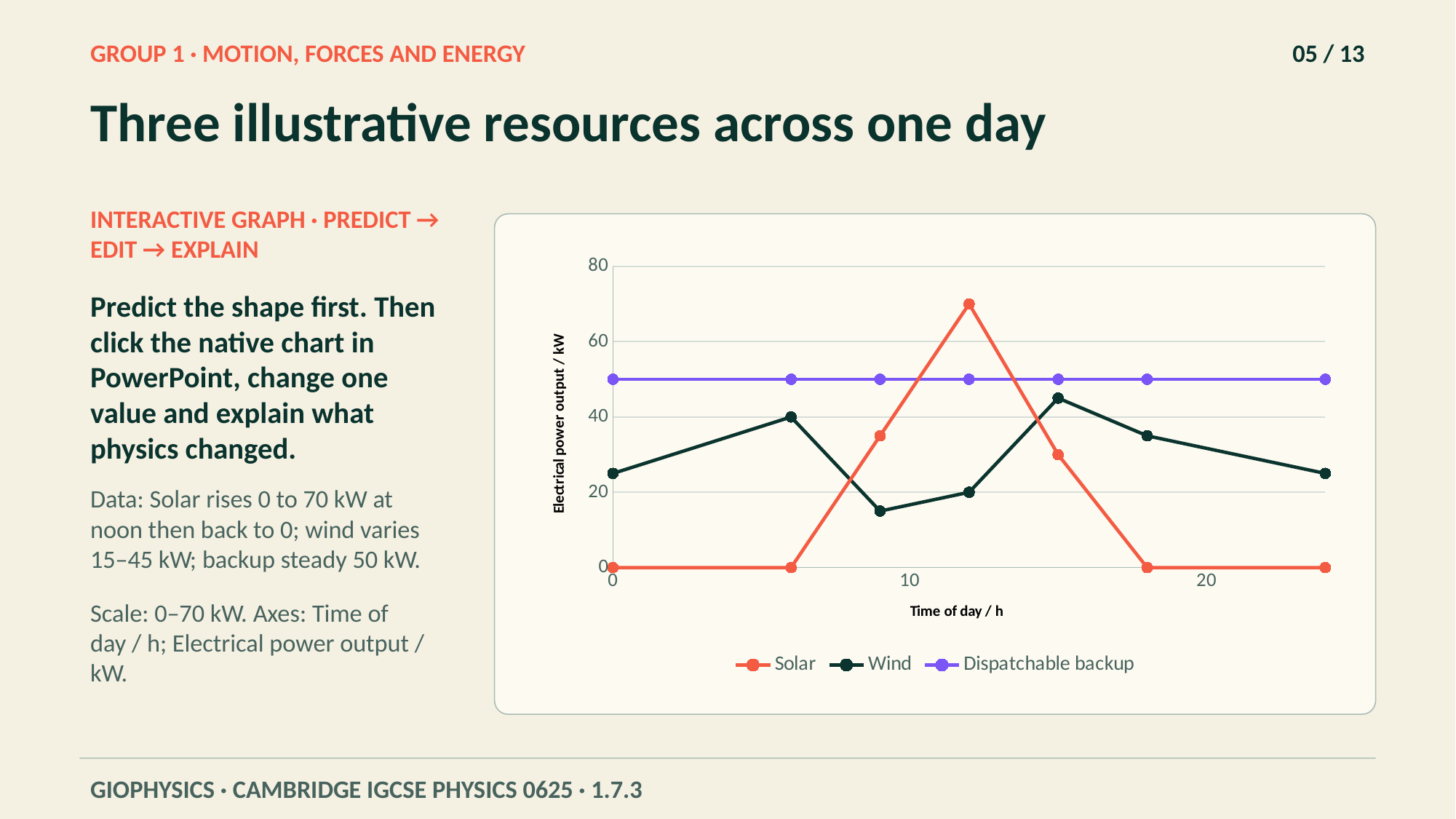

GROUP 1 · MOTION, FORCES AND ENERGY
05 / 13
Three illustrative resources across one day
INTERACTIVE GRAPH · PREDICT → EDIT → EXPLAIN

### Chart

| Category |  |  |  |
|---|---|---|---|
Predict the shape first. Then click the native chart in PowerPoint, change one value and explain what physics changed.
Data: Solar rises 0 to 70 kW at noon then back to 0; wind varies 15–45 kW; backup steady 50 kW.
Scale: 0–70 kW. Axes: Time of day / h; Electrical power output / kW.

GIOPHYSICS · CAMBRIDGE IGCSE PHYSICS 0625 · 1.7.3